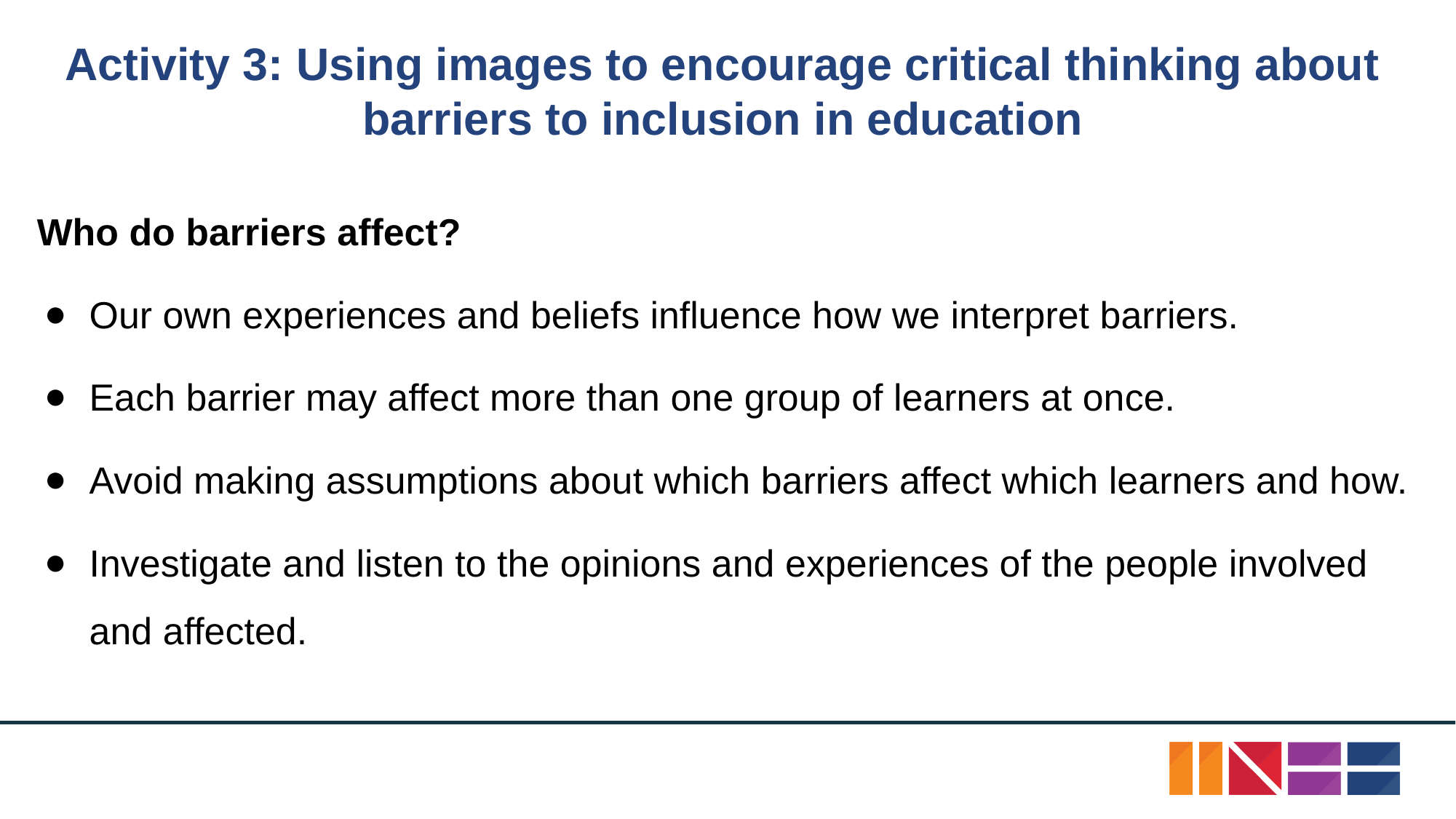

# Activity 3: Using images to encourage critical thinking about barriers to inclusion in education

Who do barriers affect?
Our own experiences and beliefs influence how we interpret barriers.
Each barrier may affect more than one group of learners at once.
Avoid making assumptions about which barriers affect which learners and how.
Investigate and listen to the opinions and experiences of the people involved and affected.